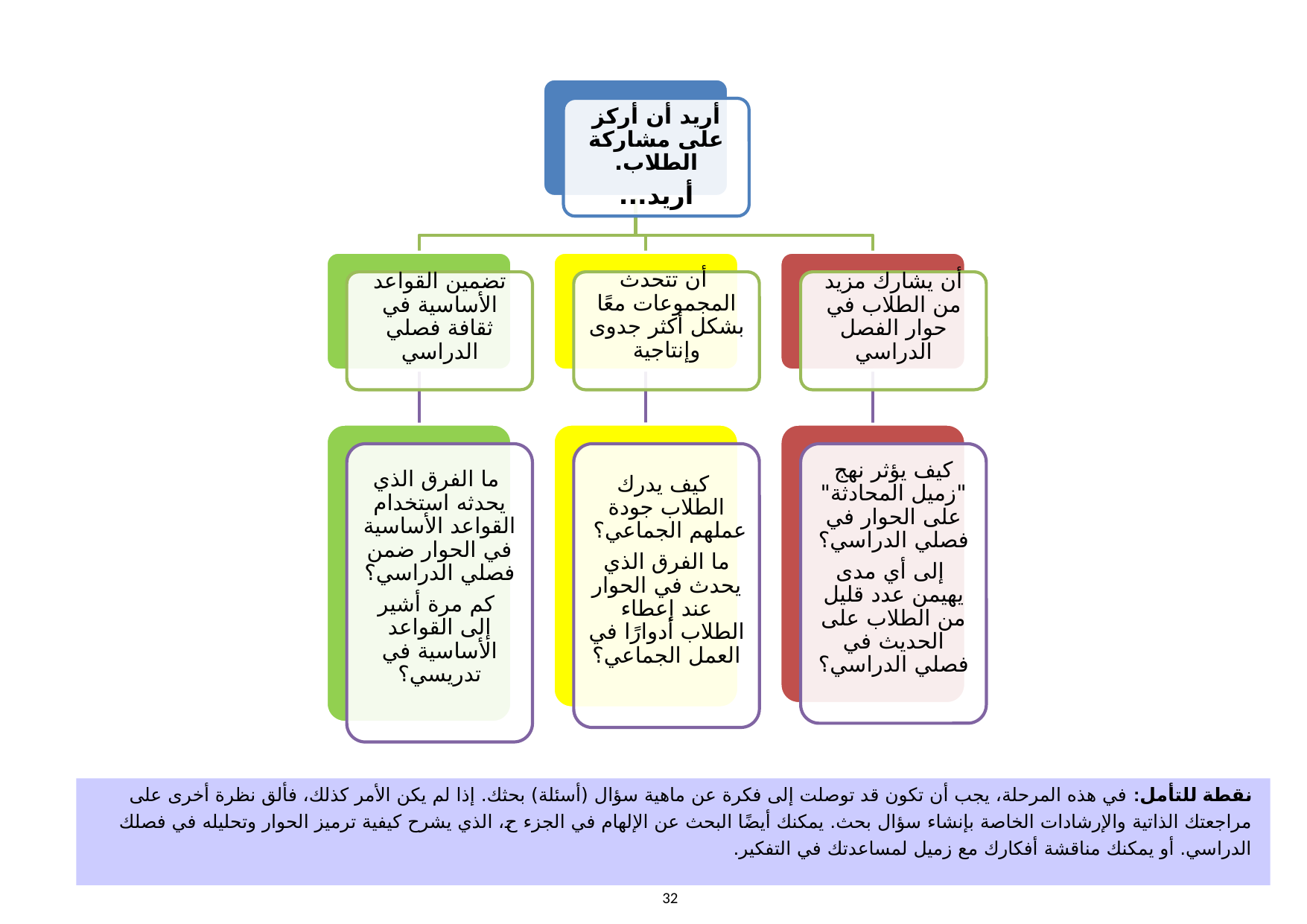

أريد أن أركز على مشاركة الطلاب.
أريد...

تضمين القواعد الأساسية في ثقافة فصلي الدراسي

 أن تتحدث المجموعات معًا بشكل أكثر جدوى وإنتاجية

أن يشارك مزيد من الطلاب في حوار الفصل الدراسي

 ما الفرق الذي يحدثه استخدام القواعد الأساسية في الحوار ضمن فصلي الدراسي؟
 كم مرة أشير إلى القواعد الأساسية في تدريسي؟

 كيف يدرك الطلاب جودة عملهم الجماعي؟
ما الفرق الذي يحدث في الحوار عند إعطاء الطلاب أدوارًا في العمل الجماعي؟

كيف يؤثر نهج "زميل المحادثة" على الحوار في فصلي الدراسي؟
 إلى أي مدى يهيمن عدد قليل من الطلاب على الحديث في فصلي الدراسي؟

نقطة للتأمل: في هذه المرحلة، يجب أن تكون قد توصلت إلى فكرة عن ماهية سؤال (أسئلة) بحثك. إذا لم يكن الأمر كذلك، فألق نظرة أخرى على مراجعتك الذاتية والإرشادات الخاصة بإنشاء سؤال بحث. يمكنك أيضًا البحث عن الإلهام في الجزء ح، الذي يشرح كيفية ترميز الحوار وتحليله في فصلك الدراسي. أو يمكنك مناقشة أفكارك مع زميل لمساعدتك في التفكير.
32